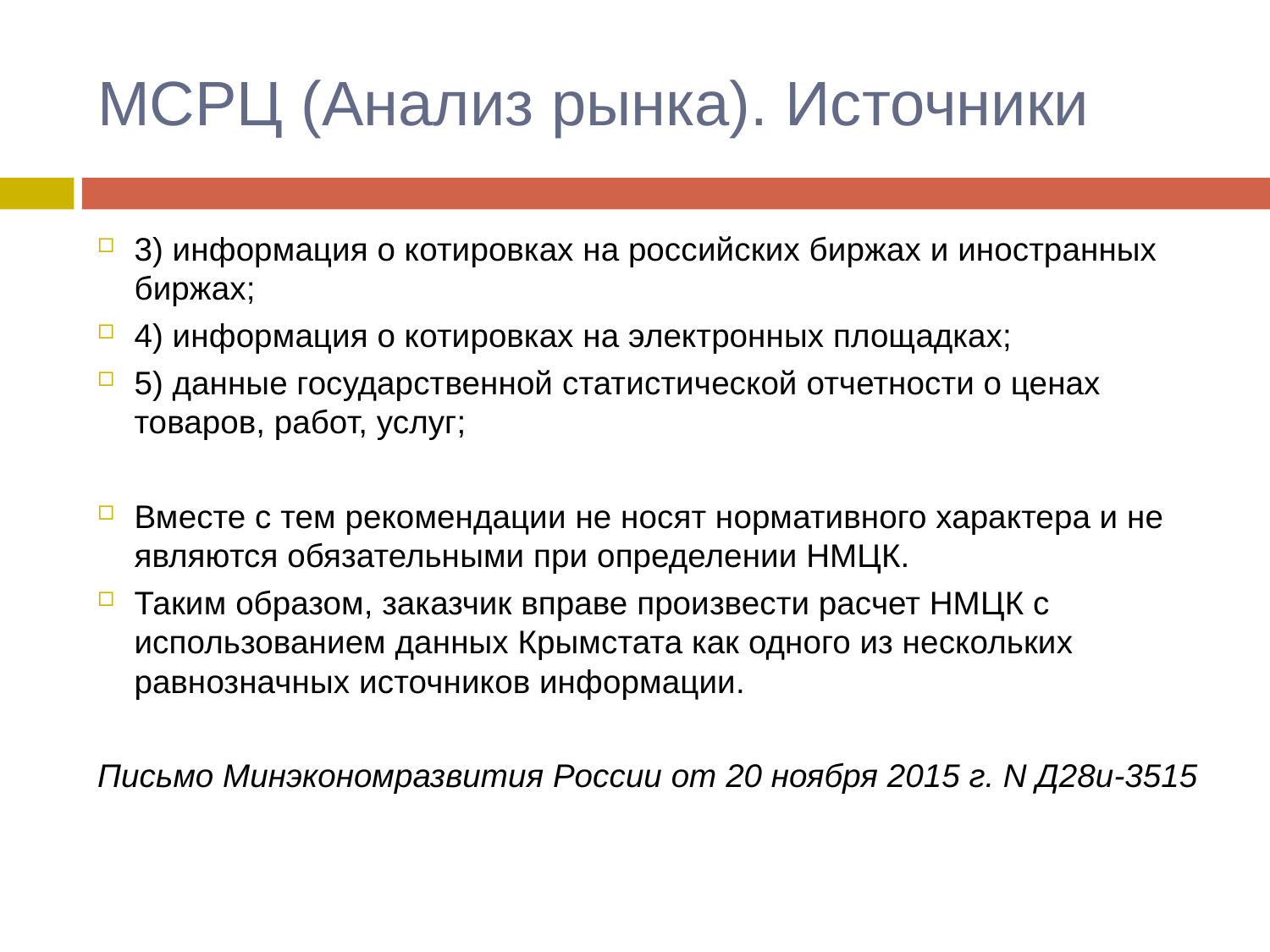

# МСРЦ (Анализ рынка). Источники
3) информация о котировках на российских биржах и иностранных биржах;
4) информация о котировках на электронных площадках;
5) данные государственной статистической отчетности о ценах товаров, работ, услуг;

Вместе с тем рекомендации не носят нормативного характера и не являются обязательными при определении НМЦК.
Таким образом, заказчик вправе произвести расчет НМЦК с использованием данных Крымстата как одного из нескольких равнозначных источников информации.

Письмо Минэкономразвития России от 20 ноября 2015 г. N Д28и-3515